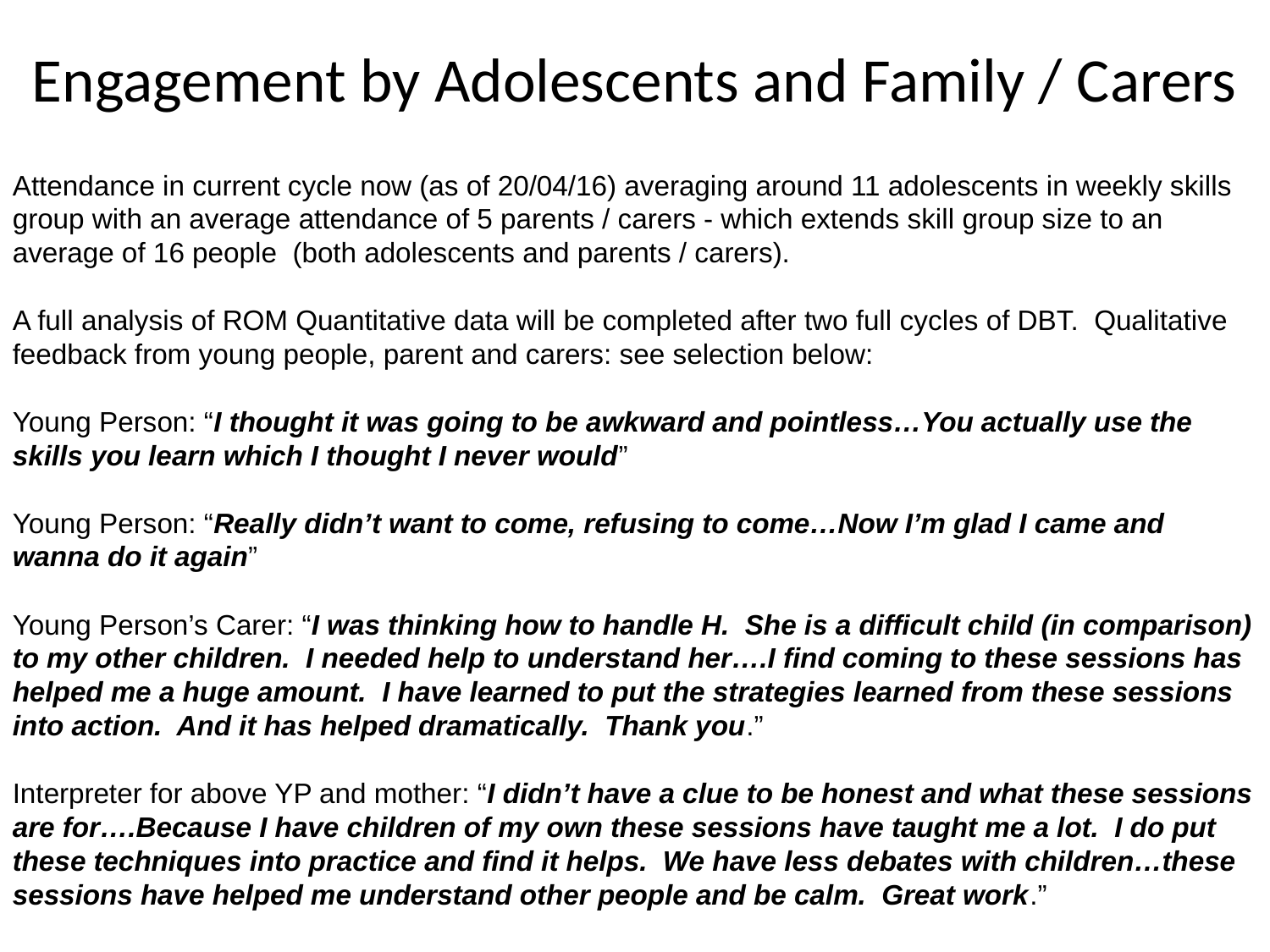

# Engagement by Adolescents and Family / Carers
Attendance in current cycle now (as of 20/04/16) averaging around 11 adolescents in weekly skills group with an average attendance of 5 parents / carers - which extends skill group size to an average of 16 people  (both adolescents and parents / carers).

A full analysis of ROM Quantitative data will be completed after two full cycles of DBT.  Qualitative feedback from young people, parent and carers: see selection below:

Young Person: “I thought it was going to be awkward and pointless…You actually use the skills you learn which I thought I never would”

Young Person: “Really didn’t want to come, refusing to come…Now I’m glad I came and wanna do it again”

Young Person’s Carer: “I was thinking how to handle H.  She is a difficult child (in comparison) to my other children.  I needed help to understand her….I find coming to these sessions has helped me a huge amount.  I have learned to put the strategies learned from these sessions into action.  And it has helped dramatically.  Thank you.”

Interpreter for above YP and mother: “I didn’t have a clue to be honest and what these sessions are for….Because I have children of my own these sessions have taught me a lot.  I do put these techniques into practice and find it helps.  We have less debates with children…these sessions have helped me understand other people and be calm.  Great work.”